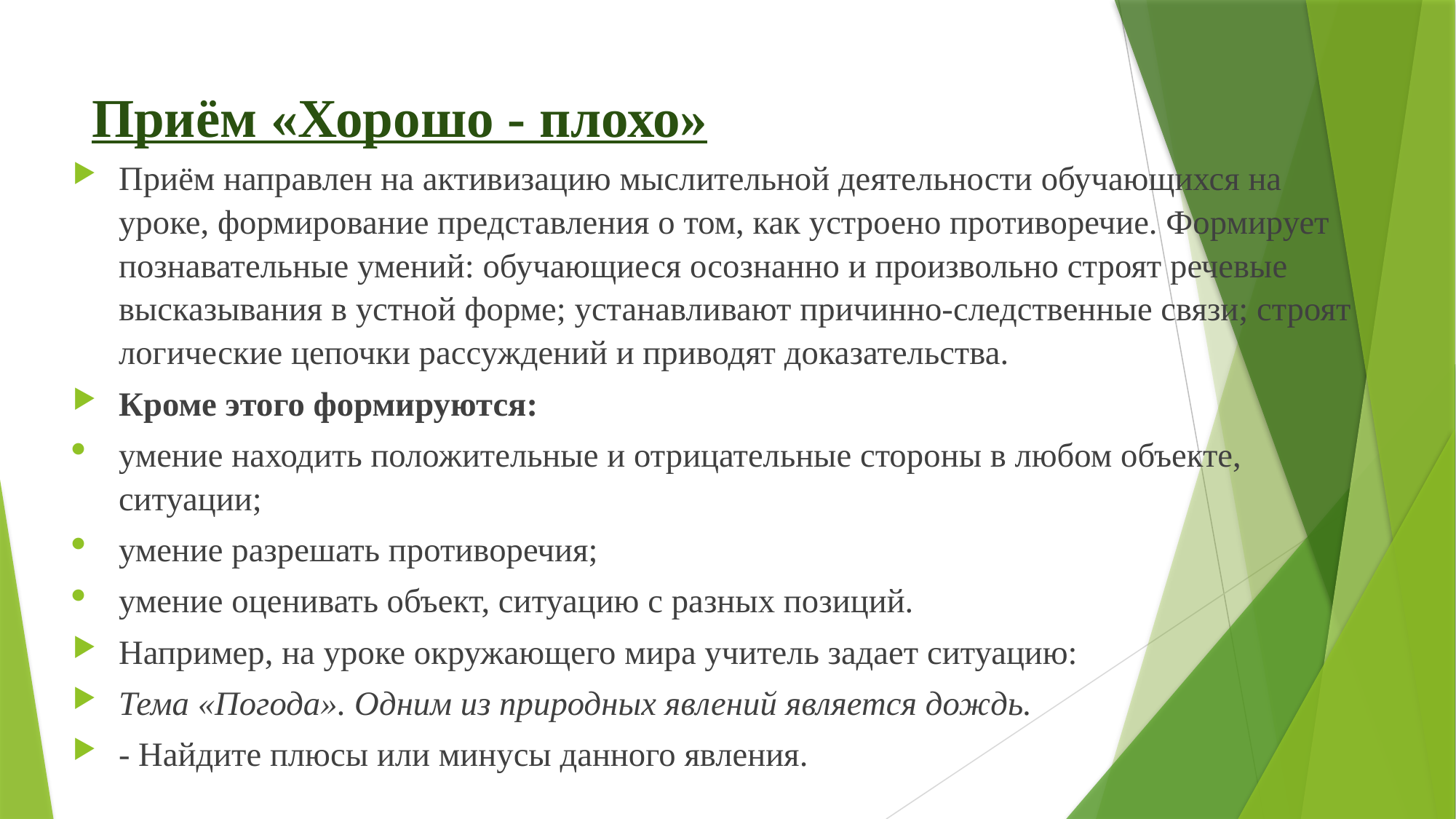

# Приём «Хорошо - плохо»

Приём направлен на активизацию мыслительной деятельности обучающихся на уроке, формирование представления о том, как устроено противоречие. Формирует познавательные умений: обучающиеся осознанно и произвольно строят речевые высказывания в устной форме; устанавливают причинно-следственные связи; строят логические цепочки рассуждений и приводят доказательства.
Кроме этого формируются:
умение находить положительные и отрицательные стороны в любом объекте, ситуации;
умение разрешать противоречия;
умение оценивать объект, ситуацию с разных позиций.
Например, на уроке окружающего мира учитель задает ситуацию:
Тема «Погода». Одним из природных явлений является дождь.
- Найдите плюсы или минусы данного явления.